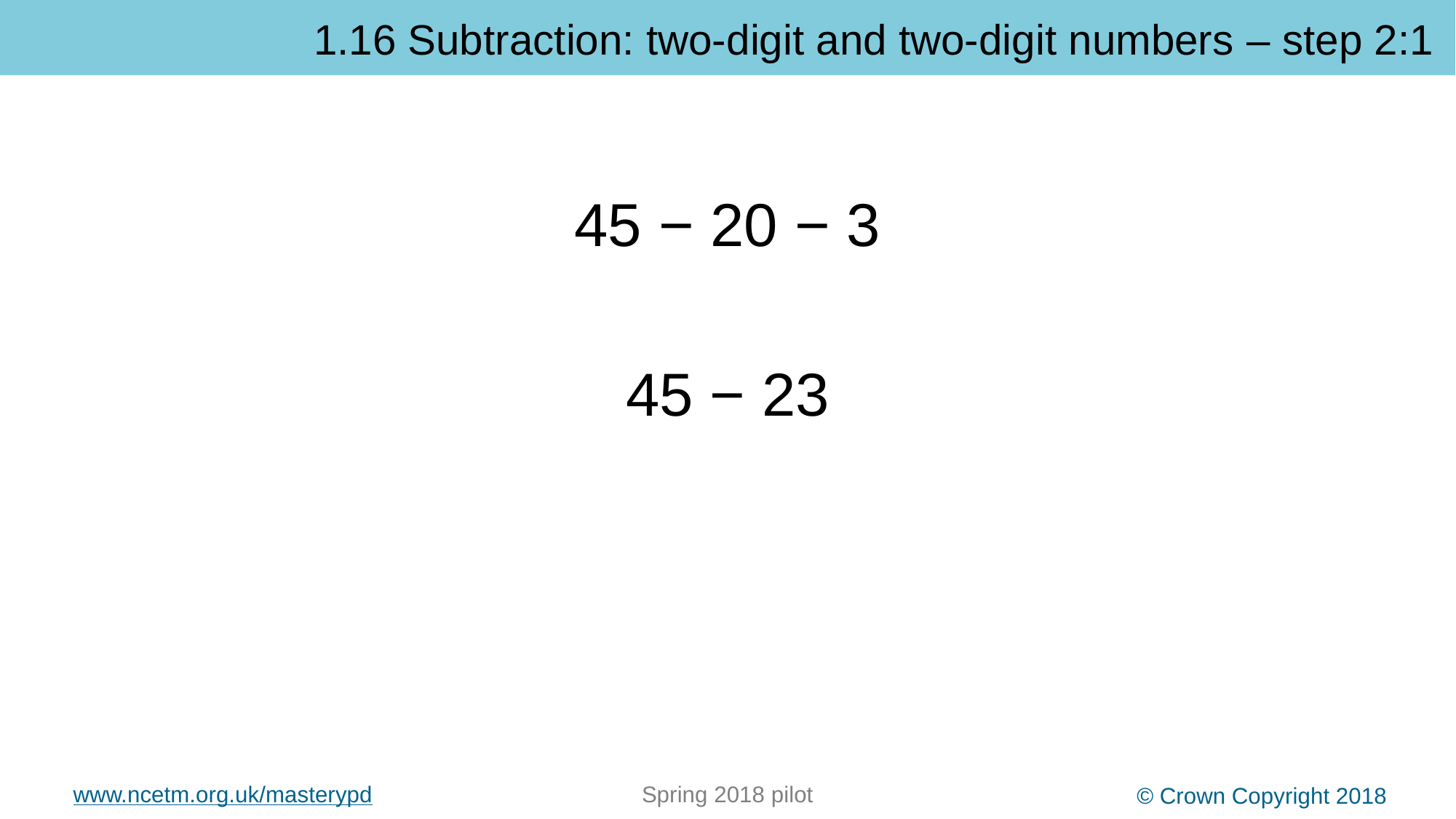

1.16 Subtraction: two-digit and two-digit numbers – step 2:1
45 − 20 − 3
45 − 23